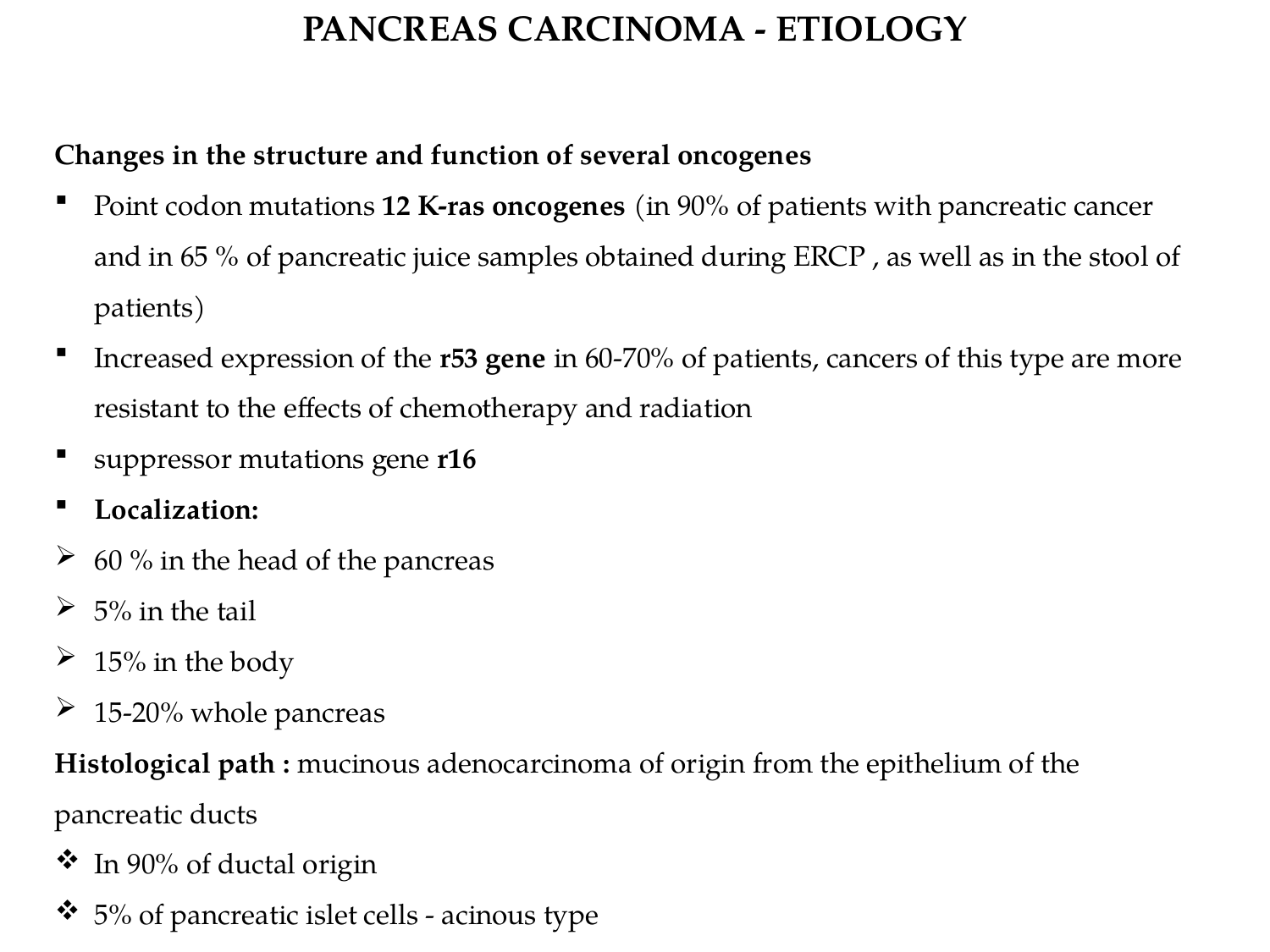

PANCREAS CARCINOMA - ETIOLOGY
Changes in the structure and function of several oncogenes
Point codon mutations 12 K-ras oncogenes (in 90% of patients with pancreatic cancer and in 65 % of pancreatic juice samples obtained during ERCP , as well as in the stool of patients)
Increased expression of the r53 gene in 60-70% of patients, cancers of this type are more resistant to the effects of chemotherapy and radiation
suppressor mutations gene r16
Localization:
60 % in the head of the pancreas
5% in the tail
15% in the body
15-20% whole pancreas
Histological path : mucinous adenocarcinoma of origin from the epithelium of the pancreatic ducts
In 90% of ductal origin
5% of pancreatic islet cells - acinous type